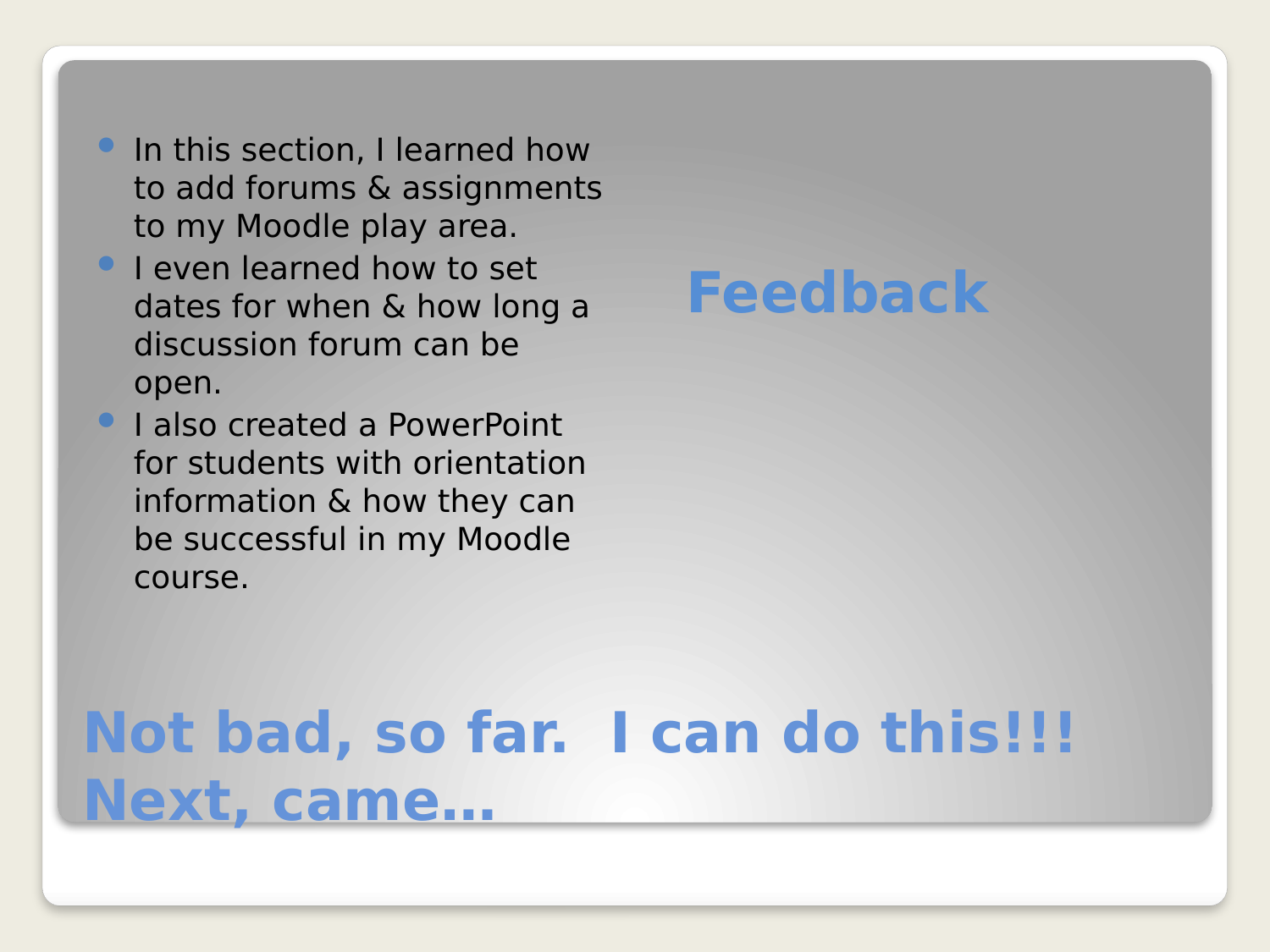

In this section, I learned how to add forums & assignments to my Moodle play area.
I even learned how to set dates for when & how long a discussion forum can be open.
I also created a PowerPoint for students with orientation information & how they can be successful in my Moodle course.
Feedback
# Not bad, so far.  I can do this!!!  Next, came…